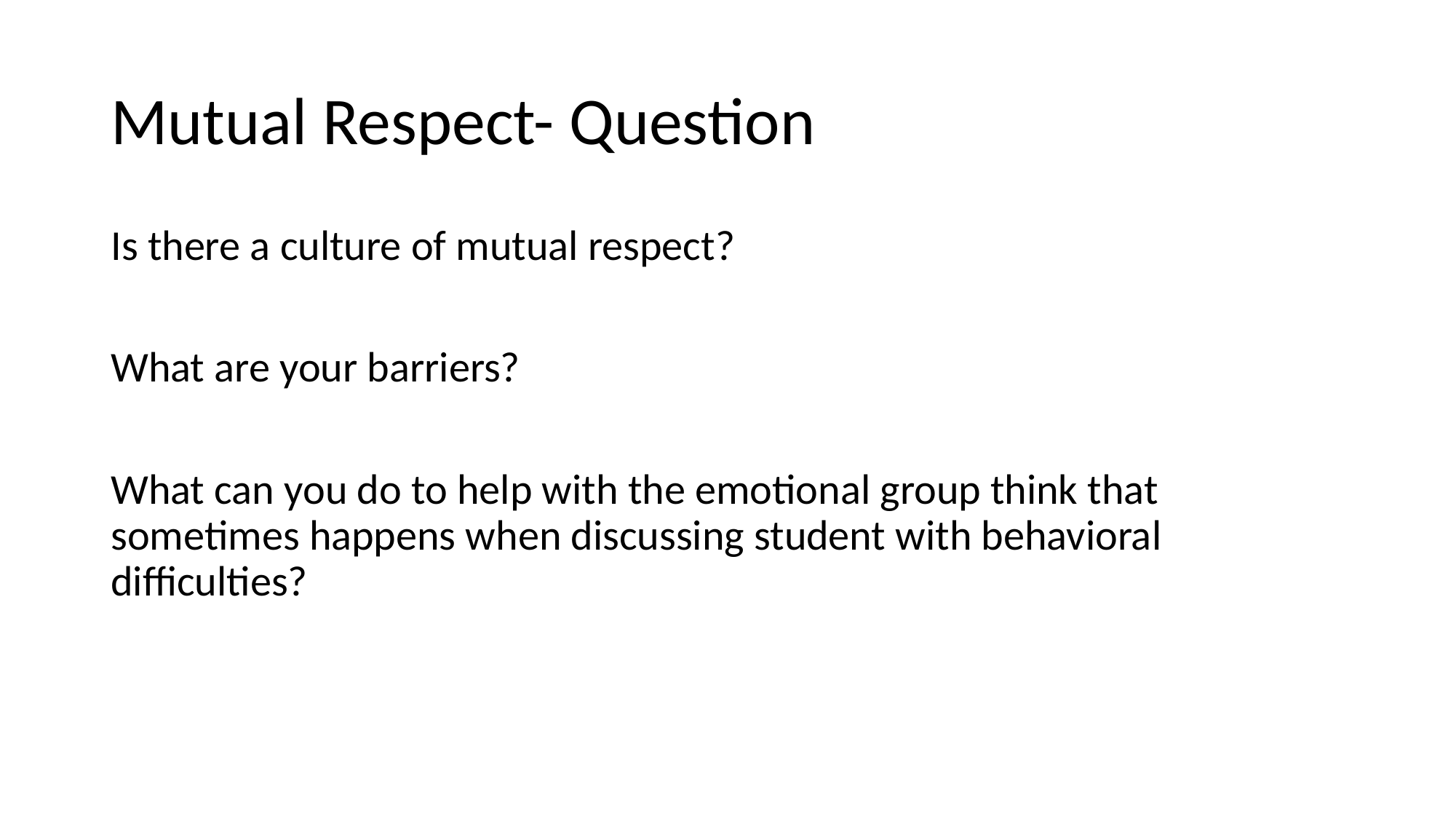

# Mutual Respect- Question
Is there a culture of mutual respect?

What are your barriers?

What can you do to help with the emotional group think that sometimes happens when discussing student with behavioral difficulties?